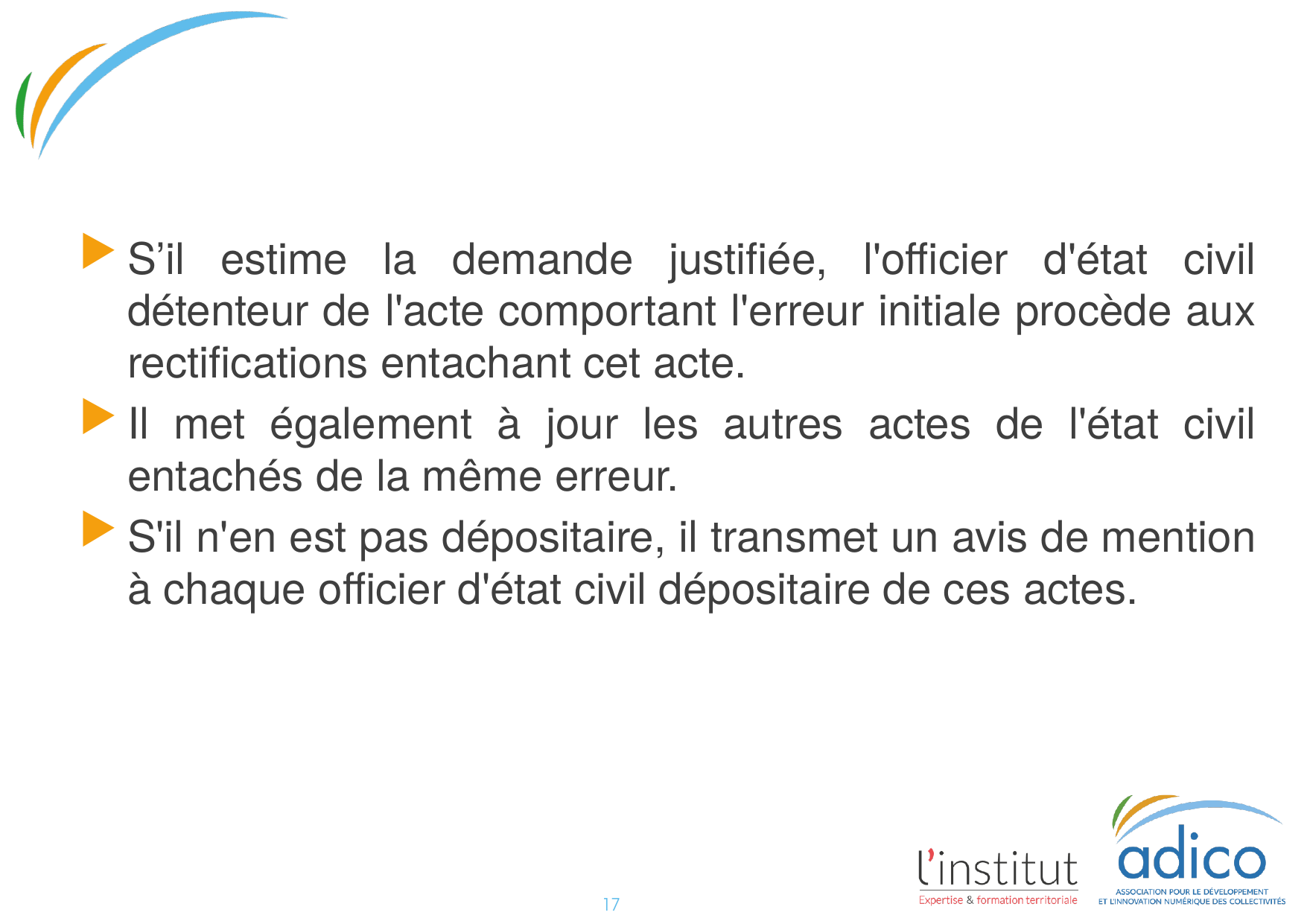

#

S’il estime la demande justifiée, l'officier d'état civil détenteur de l'acte comportant l'erreur initiale procède aux rectifications entachant cet acte.
Il met également à jour les autres actes de l'état civil entachés de la même erreur.
S'il n'en est pas dépositaire, il transmet un avis de mention à chaque officier d'état civil dépositaire de ces actes.